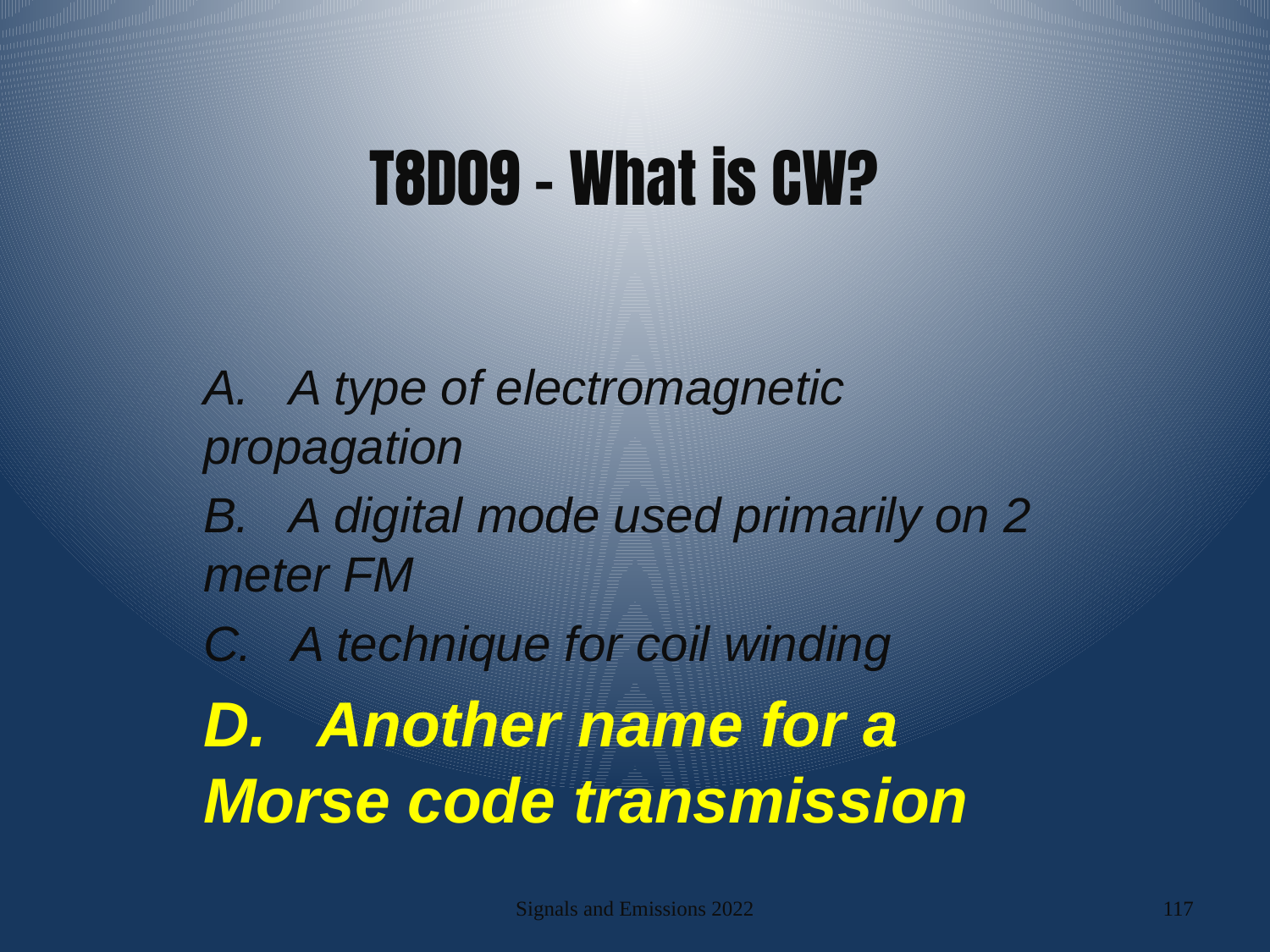

# T8D09 - What is CW?
A.   A type of electromagnetic propagation
B.   A digital mode used primarily on 2 meter FM
C.   A technique for coil winding
D.   Another name for a Morse code transmission

Signals and Emissions 2022
117